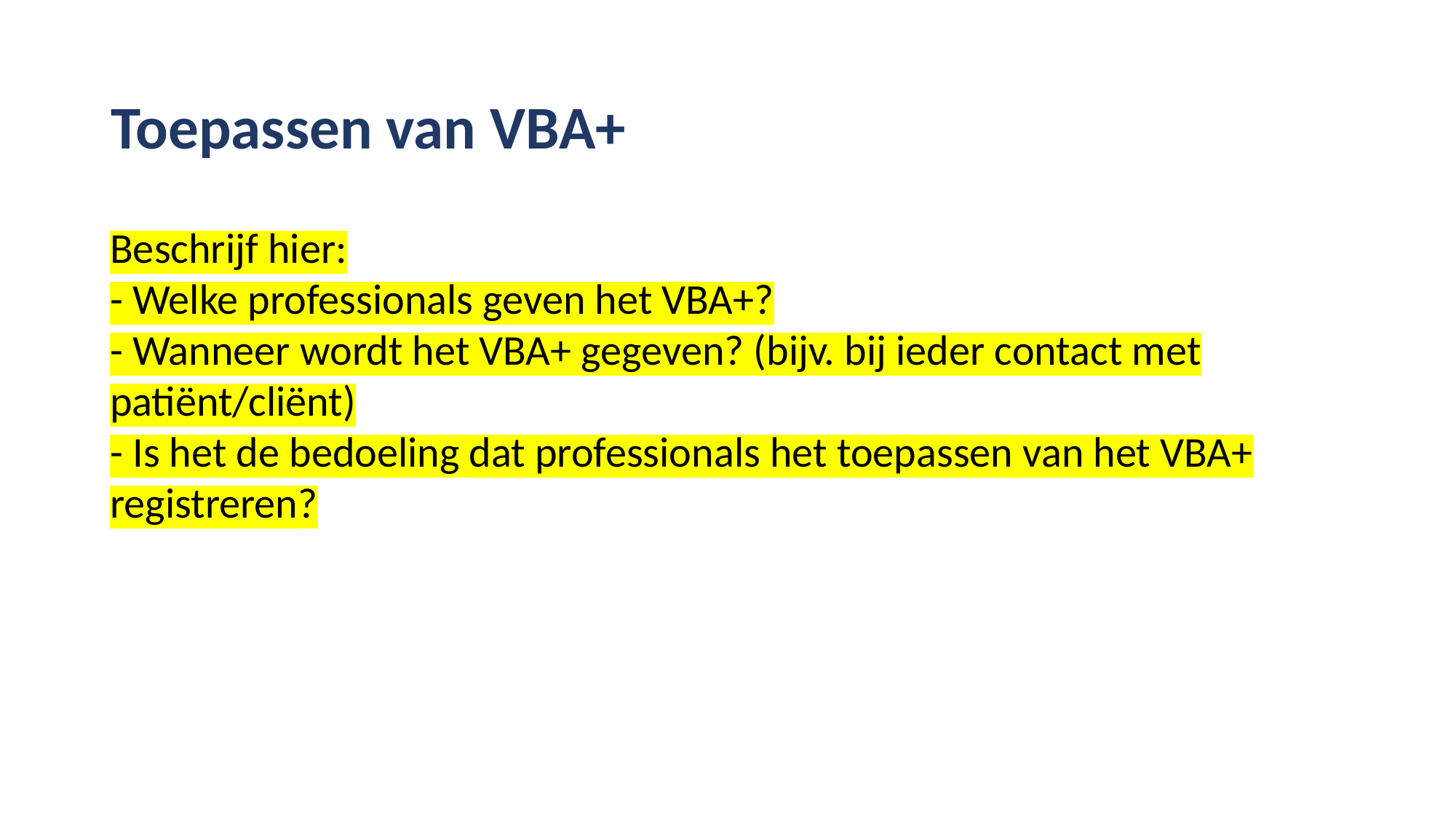

Toepassen van VBA+
Beschrijf hier:
- Welke professionals geven het VBA+?
- Wanneer wordt het VBA+ gegeven? (bijv. bij ieder contact met patiënt/cliënt)
- Is het de bedoeling dat professionals het toepassen van het VBA+ registreren?